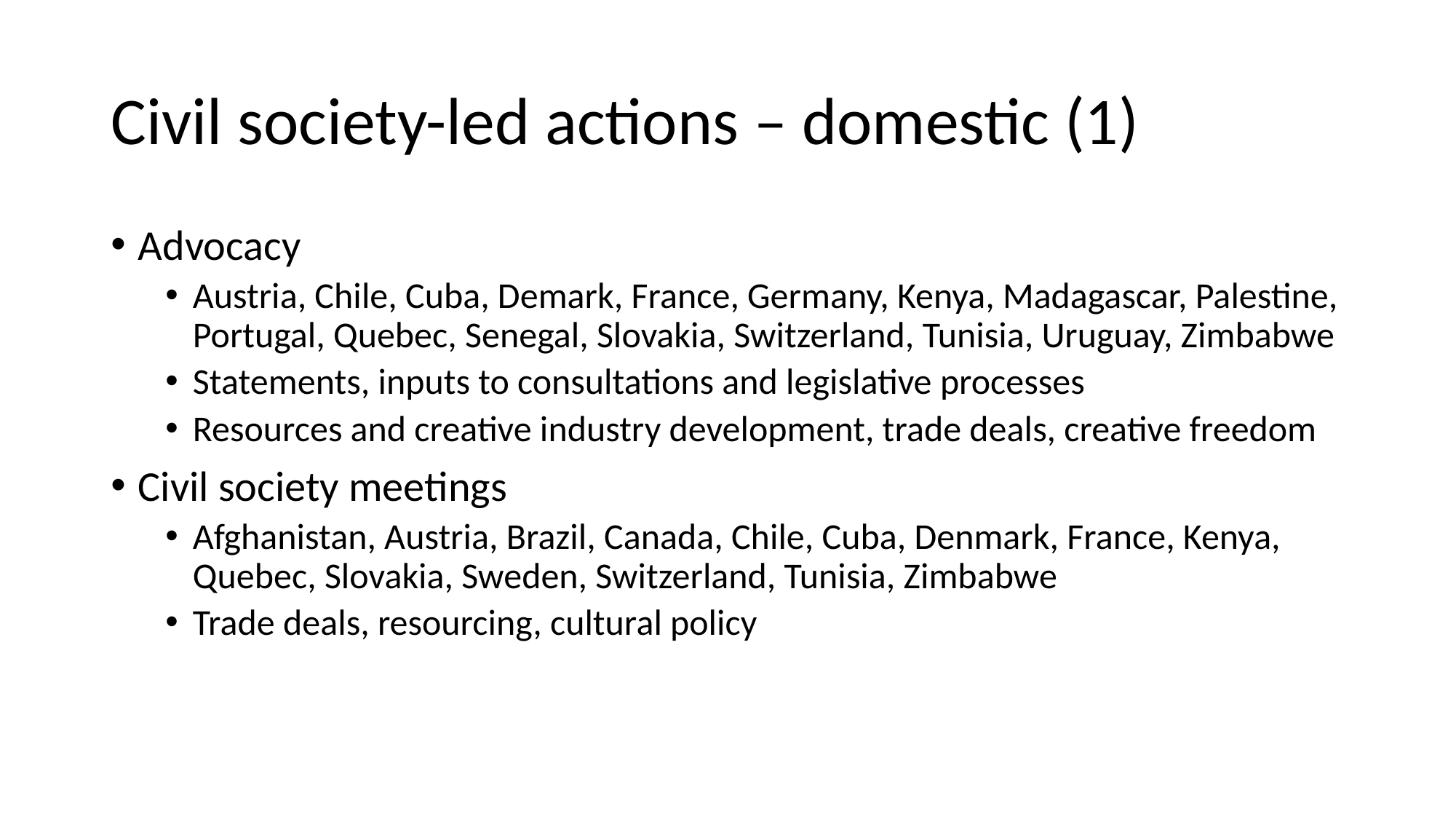

# Civil society-led actions – domestic (1)
Advocacy
Austria, Chile, Cuba, Demark, France, Germany, Kenya, Madagascar, Palestine, Portugal, Quebec, Senegal, Slovakia, Switzerland, Tunisia, Uruguay, Zimbabwe
Statements, inputs to consultations and legislative processes
Resources and creative industry development, trade deals, creative freedom
Civil society meetings
Afghanistan, Austria, Brazil, Canada, Chile, Cuba, Denmark, France, Kenya, Quebec, Slovakia, Sweden, Switzerland, Tunisia, Zimbabwe
Trade deals, resourcing, cultural policy